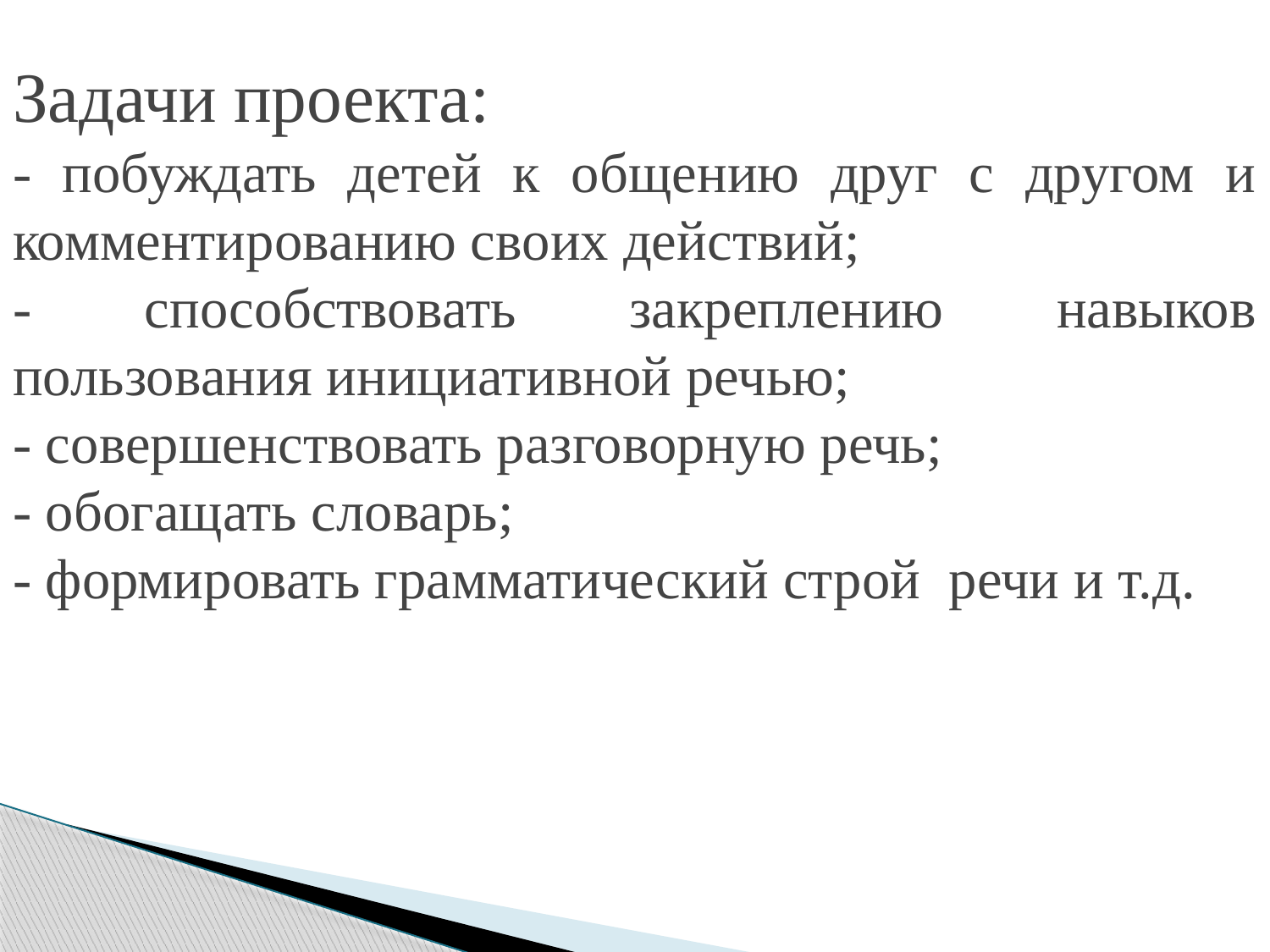

Задачи проекта:
- побуждать детей к общению друг с другом и комментированию своих действий;
- способствовать закреплению навыков пользования инициативной речью;
- совершенствовать разговорную речь;
- обогащать словарь;
- формировать грамматический строй  речи и т.д.